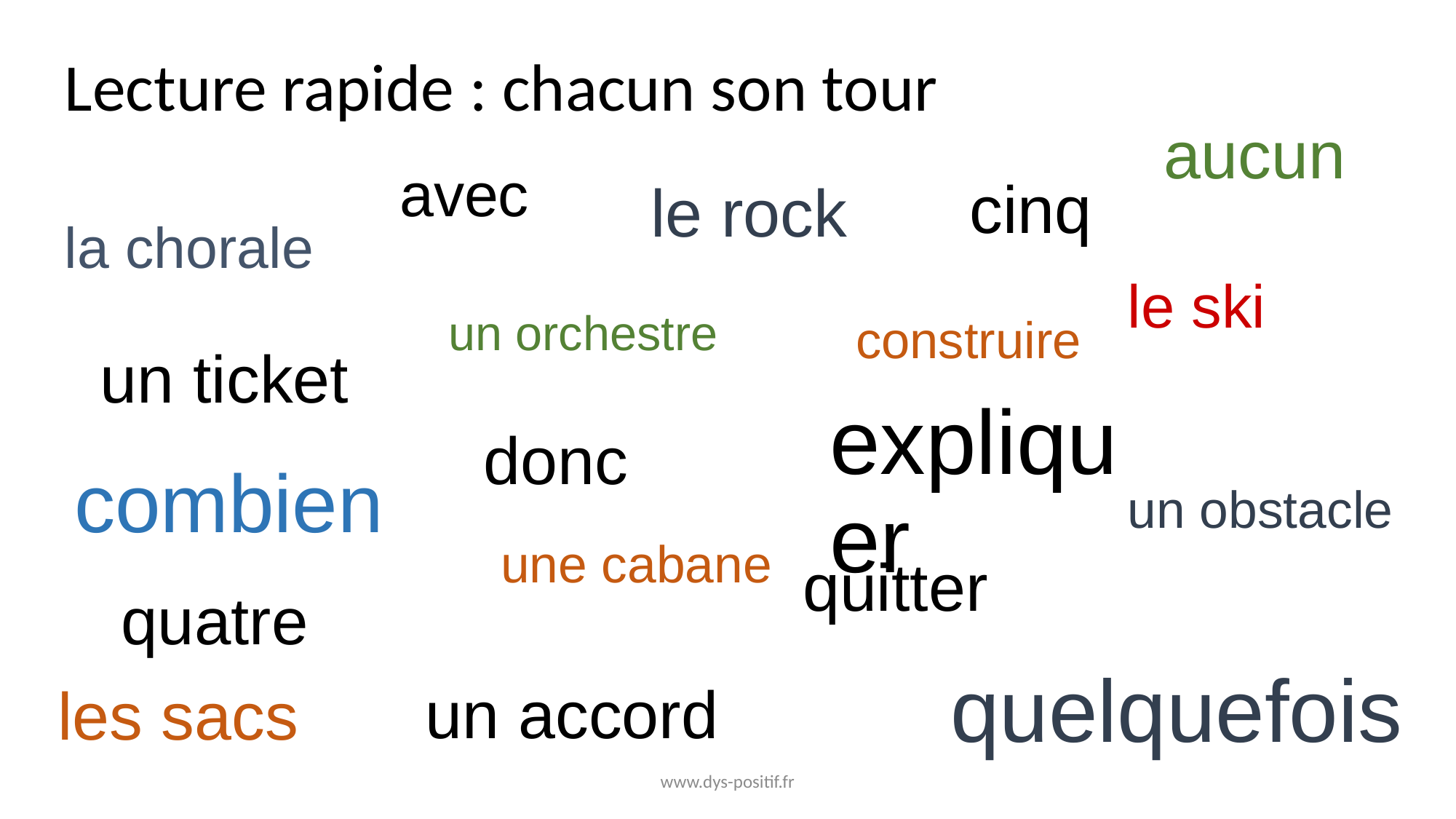

# Lecture rapide : chacun son tour
aucun
avec
cinq
le rock
la chorale
le ski
un orchestre
construire
un ticket
expliquer
donc
combien
un obstacle
une cabane
quitter
quatre
quelquefois
un accord
les sacs
www.dys-positif.fr